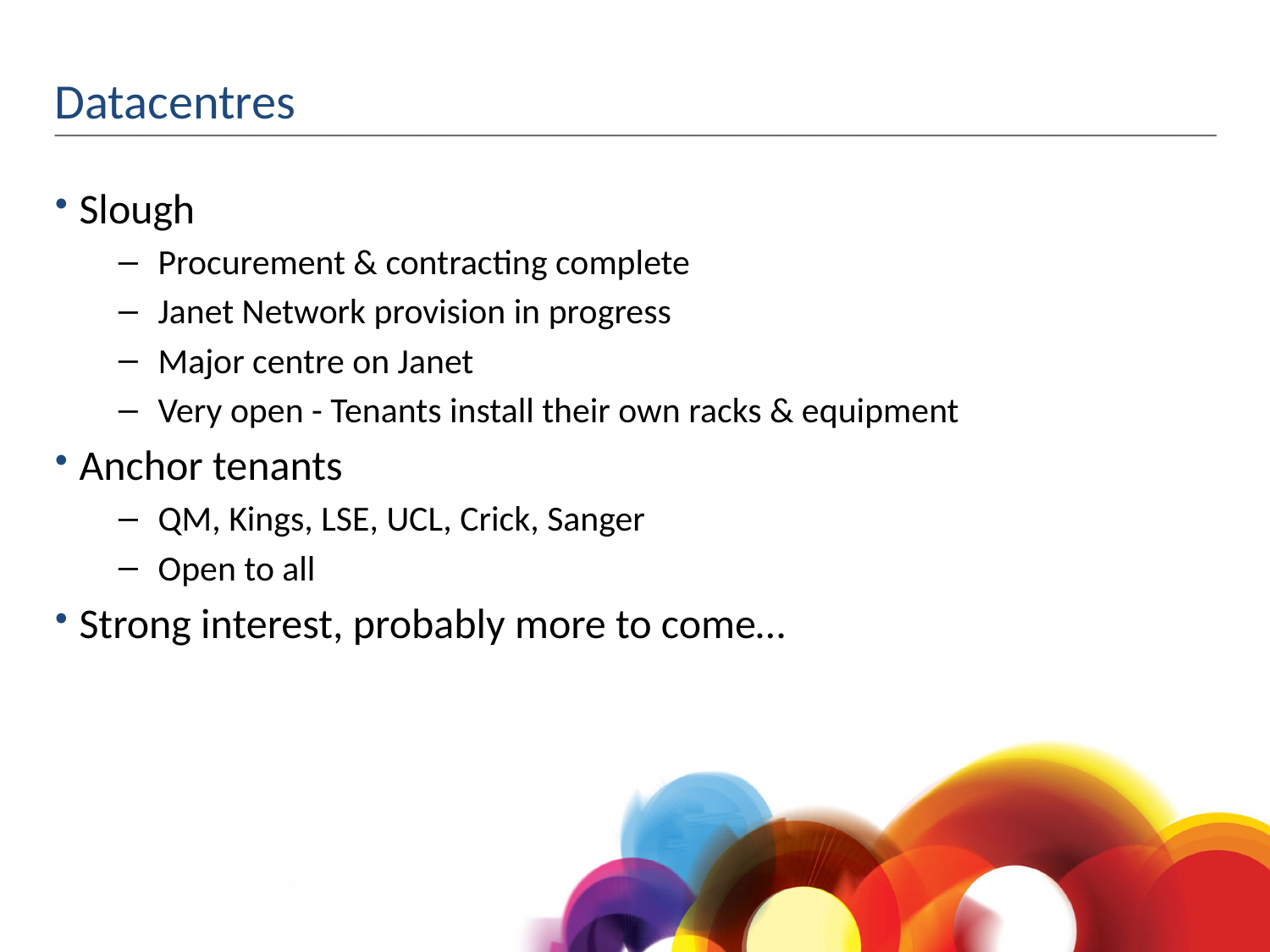

# Datacentres
Slough
Procurement & contracting complete
Janet Network provision in progress
Major centre on Janet
Very open - Tenants install their own racks & equipment
Anchor tenants
QM, Kings, LSE, UCL, Crick, Sanger
Open to all
Strong interest, probably more to come…